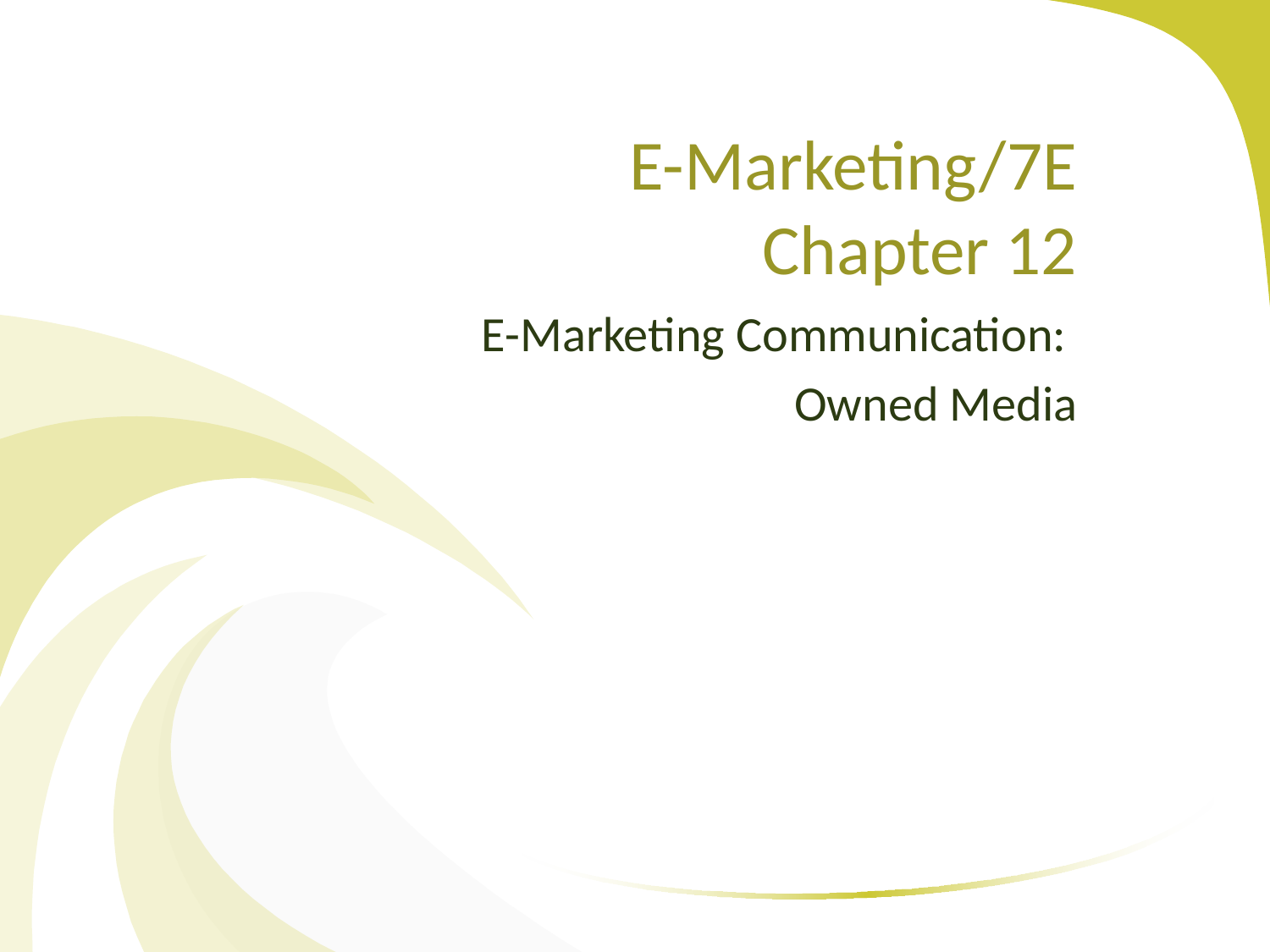

# E-Marketing/7E Chapter 12
E-Marketing Communication:
Owned Media